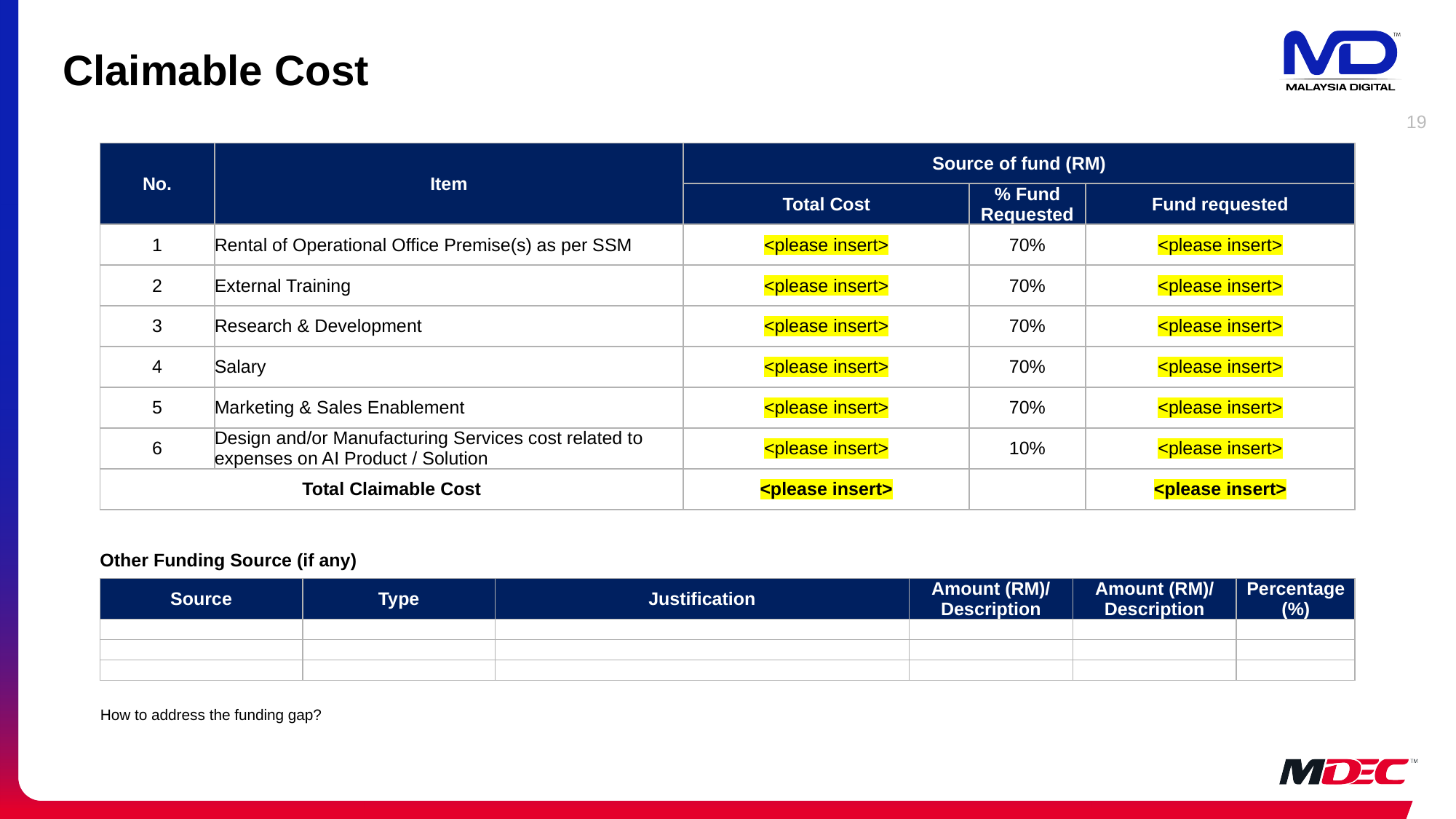

# Claimable Cost
19
| No. | Item | Source of fund (RM) |  |  |
| --- | --- | --- | --- | --- |
|  |  | Total Cost | % Fund Requested | Fund requested |
| 1 | Rental of Operational Office Premise(s) as per SSM | <please insert> | 70% | <please insert> |
| 2 | External Training | <please insert> | 70% | <please insert> |
| 3 | Research & Development | <please insert> | 70% | <please insert> |
| 4 | Salary | <please insert> | 70% | <please insert> |
| 5 | Marketing & Sales Enablement | <please insert> | 70% | <please insert> |
| 6 | Design and/or Manufacturing Services cost related to expenses on AI Product / Solution | <please insert> | 10% | <please insert> |
| Total Claimable Cost |  | <please insert> |  | <please insert> |
| Other Funding Source (if any) |  |  |  |  |  |
| --- | --- | --- | --- | --- | --- |
| Source | Type | Justification | Amount (RM)/ Description | Amount (RM)/ Description | Percentage (%) |
|  |  |  |  |  |  |
|  |  |  |  |  |  |
|  |  |  |  |  |  |
How to address the funding gap?